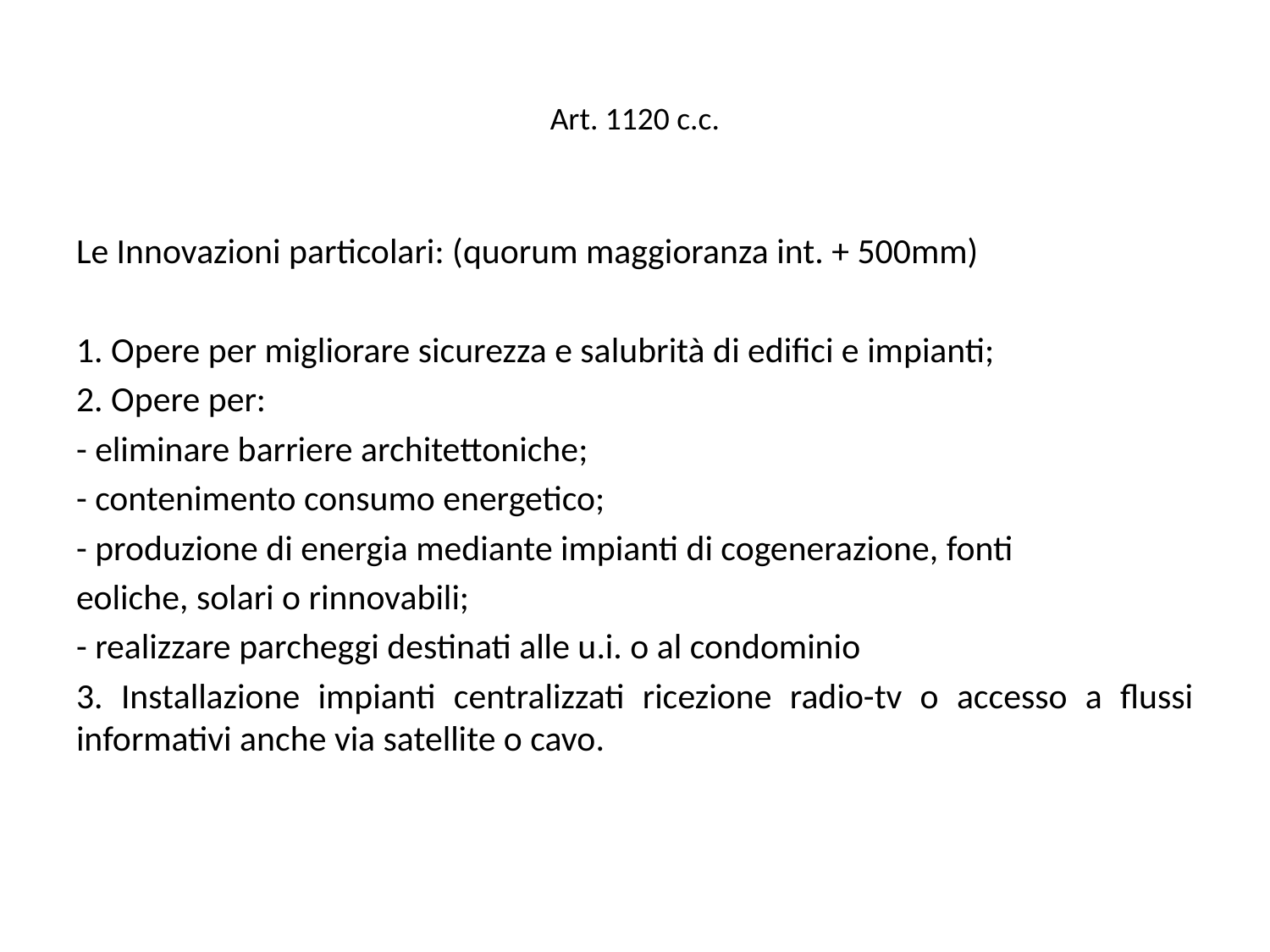

# Art. 1120 c.c.
Le Innovazioni particolari: (quorum maggioranza int. + 500mm)

1. Opere per migliorare sicurezza e salubrità di edifici e impianti;
2. Opere per:
- eliminare barriere architettoniche;
- contenimento consumo energetico;
- produzione di energia mediante impianti di cogenerazione, fonti
eoliche, solari o rinnovabili;
- realizzare parcheggi destinati alle u.i. o al condominio
3. Installazione impianti centralizzati ricezione radio-tv o accesso a flussi informativi anche via satellite o cavo.